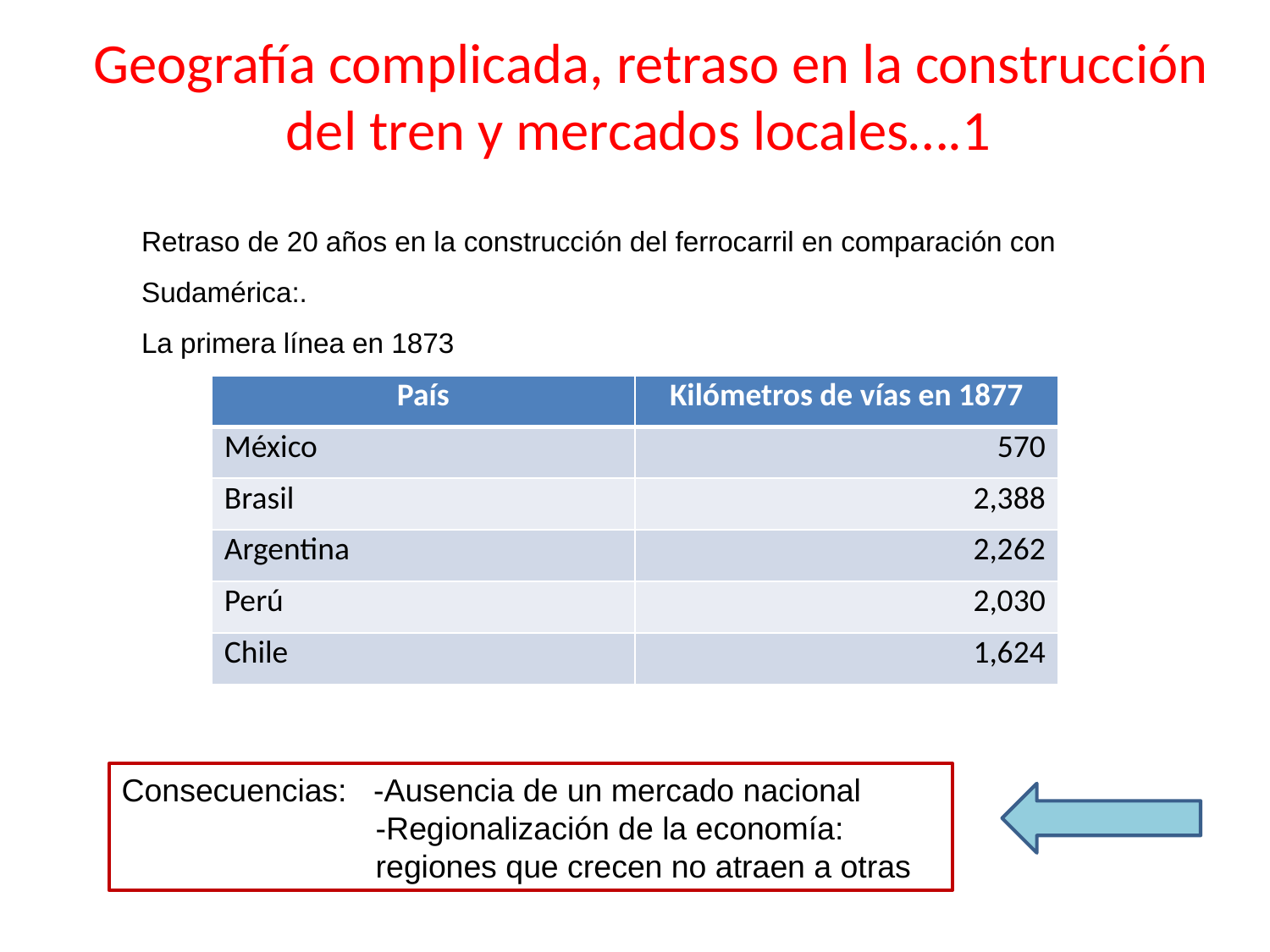

Geografía complicada, retraso en la construcción del tren y mercados locales….1
Retraso de 20 años en la construcción del ferrocarril en comparación con Sudamérica:.
La primera línea en 1873
| País | Kilómetros de vías en 1877 |
| --- | --- |
| México | 570 |
| Brasil | 2,388 |
| Argentina | 2,262 |
| Perú | 2,030 |
| Chile | 1,624 |
Consecuencias:   -Ausencia de un mercado nacional
		-Regionalización de la economía: 			regiones que crecen no atraen a otras